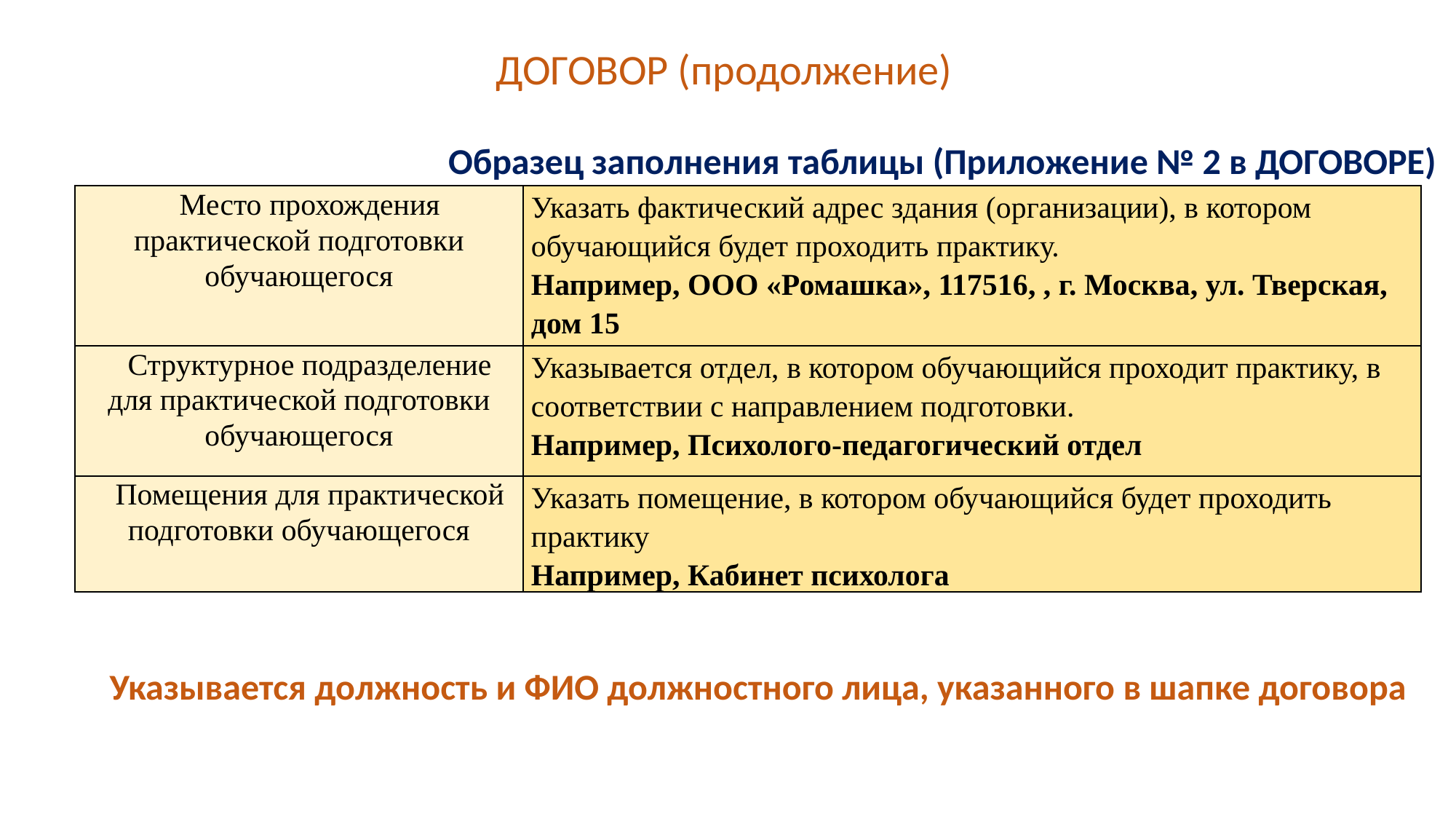

# ДОГОВОР (продолжение)

Образец заполнения таблицы (Приложение № 2 в ДОГОВОРЕ)

| Место прохождения практической подготовки обучающегося | Указать фактический адрес здания (организации), в котором обучающийся будет проходить практику. Например, ООО «Ромашка», 117516, , г. Москва, ул. Тверская, дом 15 |
| --- | --- |
| Структурное подразделение для практической подготовки обучающегося | Указывается отдел, в котором обучающийся проходит практику, в соответствии с направлением подготовки. Например, Психолого-педагогический отдел |
| Помещения для практической подготовки обучающегося | Указать помещение, в котором обучающийся будет проходить практику Например, Кабинет психолога |
Указывается должность и ФИО должностного лица, указанного в шапке договора